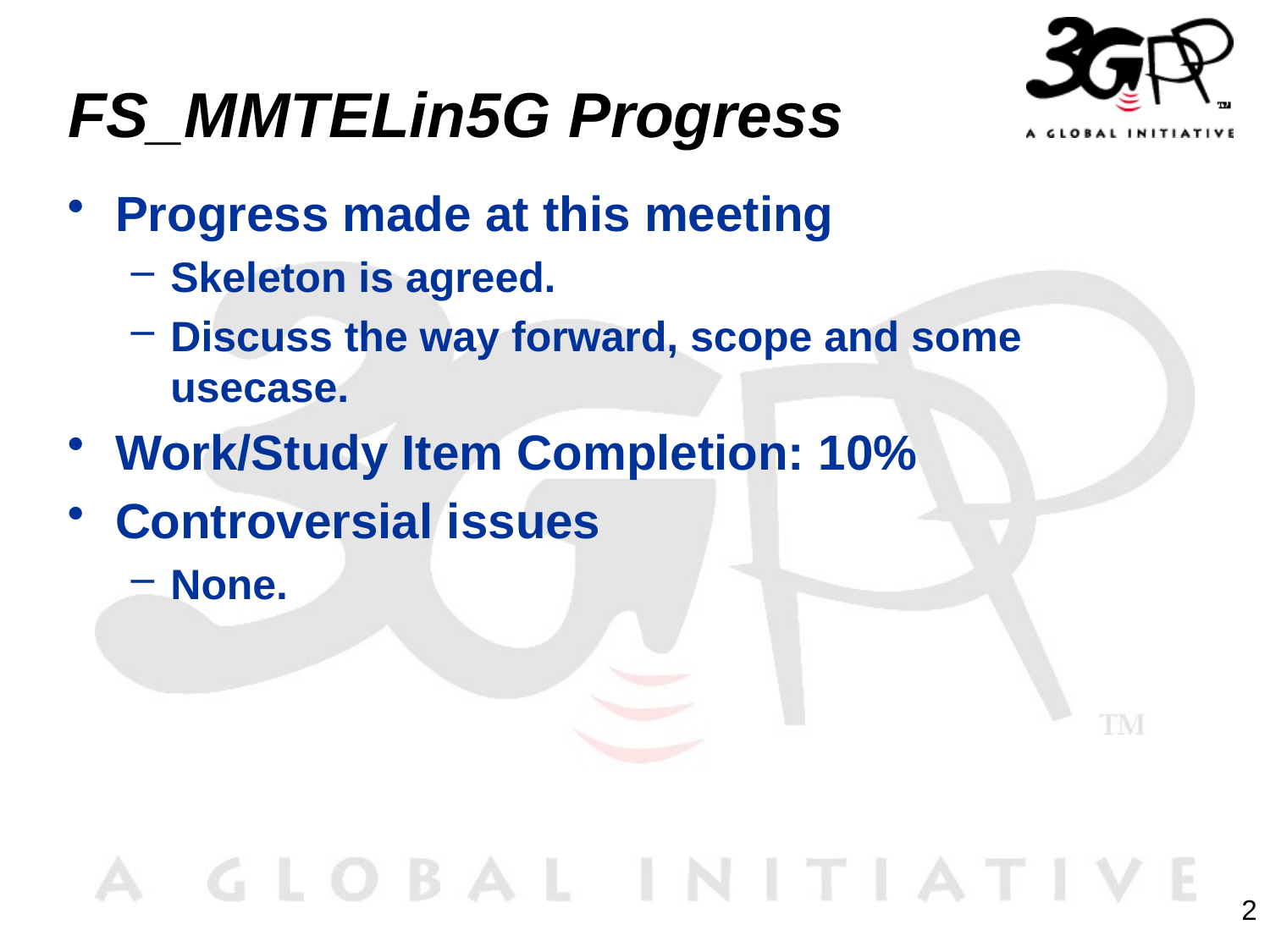

# FS_MMTELin5G Progress
Progress made at this meeting
Skeleton is agreed.
Discuss the way forward, scope and some usecase.
Work/Study Item Completion: 10%
Controversial issues
None.
2